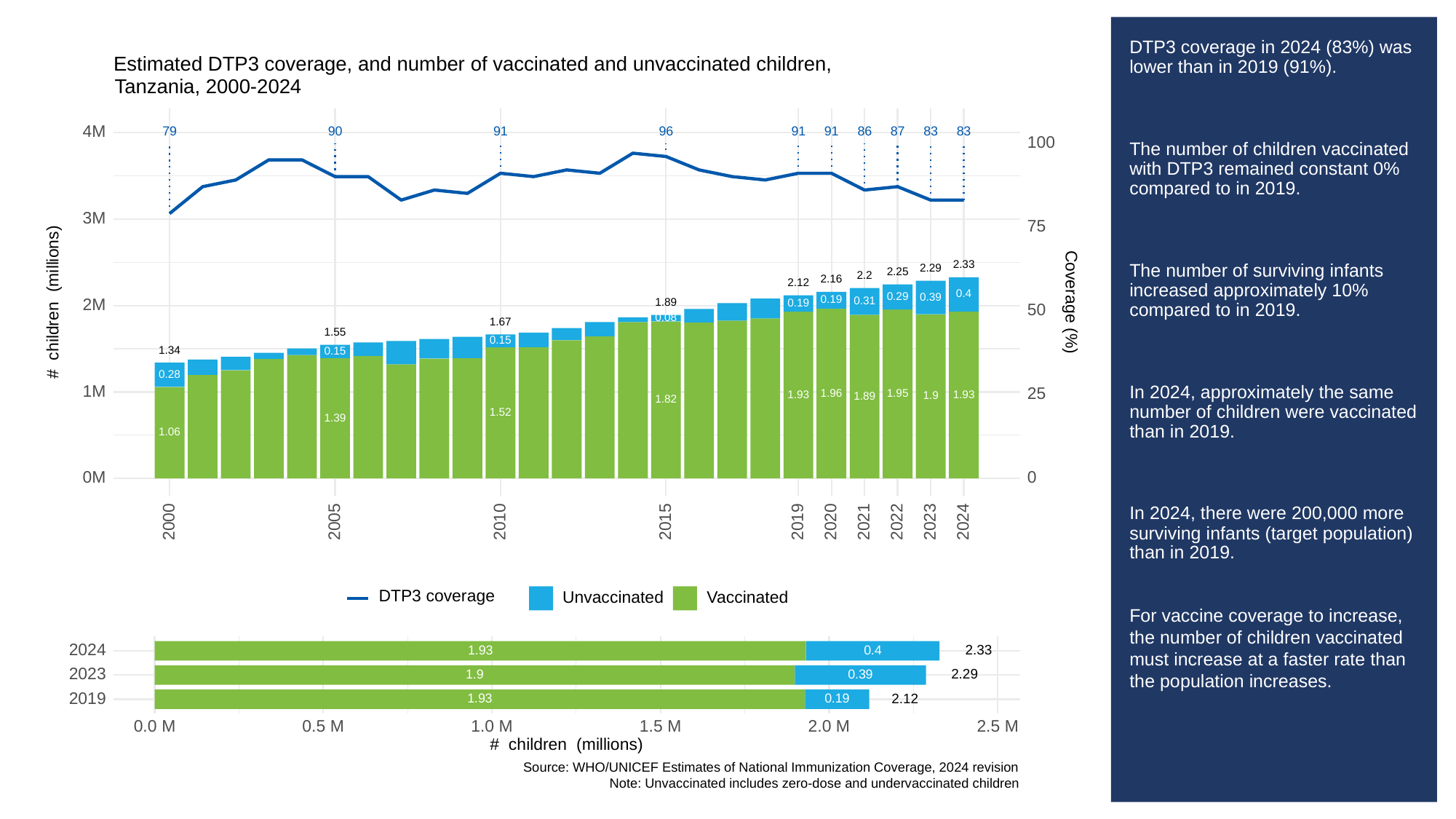

# DTP3 coverage in 2024 (83%) was lower than in 2019 (91%).

The number of children vaccinated with DTP3 remained constant 0% compared to in 2019.

The number of surviving infants increased approximately 10% compared to in 2019.

In 2024, approximately the same number of children were vaccinated than in 2019.

In 2024, there were 200,000 more surviving infants (target population) than in 2019.

For vaccine coverage to increase, the number of children vaccinated must increase at a faster rate than the population increases.

Estimated DTP3 coverage, and number of vaccinated and unvaccinated children,
Tanzania, 2000-2024

4M
83
83
79
90
91
96
91
91
86
87

100

3M

75
2.33

2.29
2.25
2.2
2.16

2.12

0.4

0.29
0.39
#  children  (millions)
Coverage (%)

0.19
0.31

1.89
0.19
2M

50

0.08

1.67

1.55

0.15

1.34

0.15

0.28

1M

25
1.96
1.95
1.93
1.93

1.9
1.89
1.82
1.52
1.39
1.06

0M
0

2023
2000
2005
2010
2015
2019
2020
2021
2022
2024

DTP3 coverage
Unvaccinated
Vaccinated

2024
2.33
1.93
0.4

2023
2.29
0.39
1.9

2019
2.12
1.93
0.19

0.0 M
0.5 M
1.0 M
1.5 M
2.0 M
2.5 M
#  children  (millions)
Source: WHO/UNICEF Estimates of National Immunization Coverage, 2024 revision
Note: Unvaccinated includes zero-dose and undervaccinated children